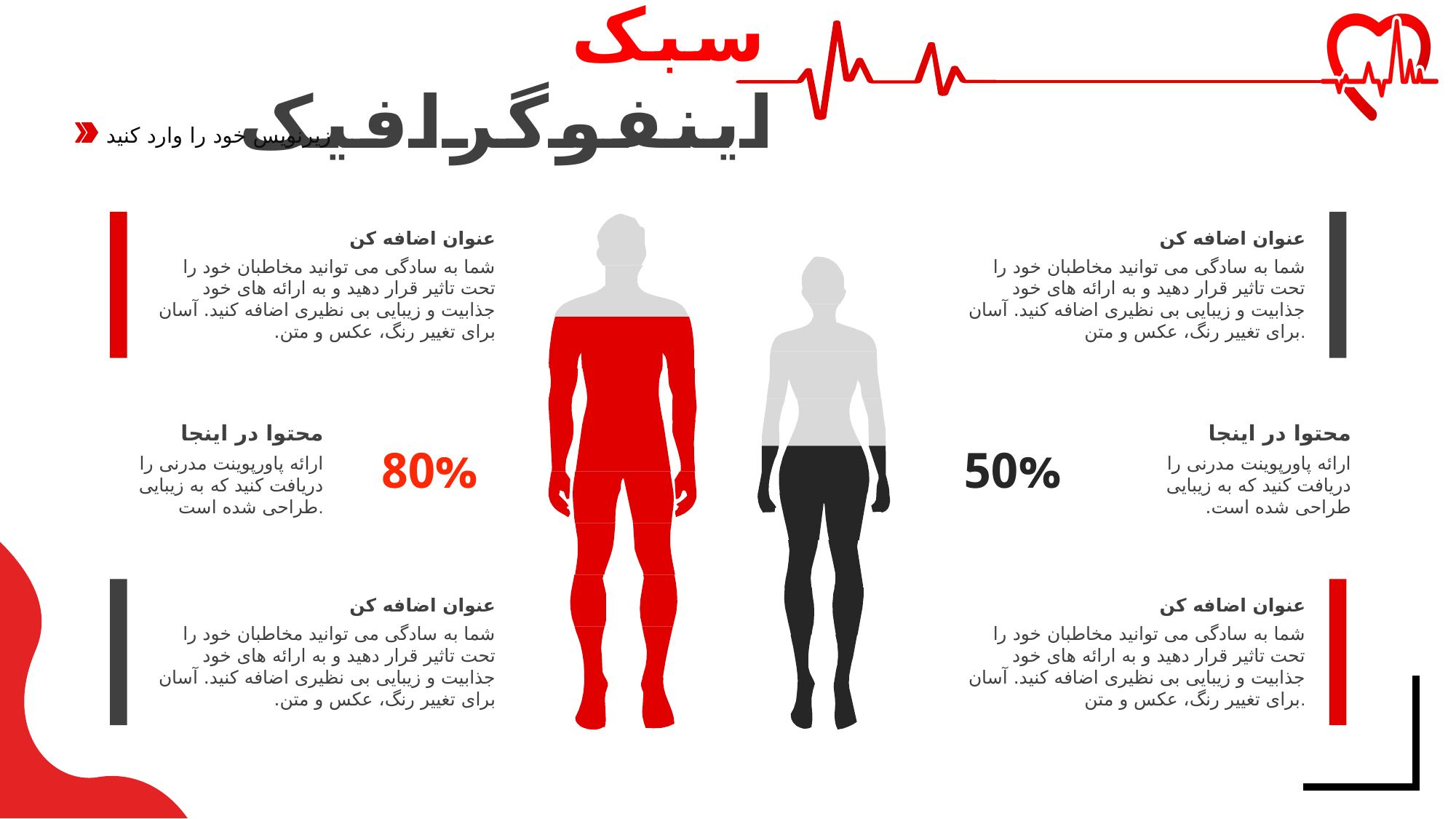

سبک اینفوگرافیک
زیرنویس خود را وارد کنید

عنوان اضافه کن
شما به سادگی می توانید مخاطبان خود را تحت تاثیر قرار دهید و به ارائه های خود جذابیت و زیبایی بی نظیری اضافه کنید. آسان برای تغییر رنگ، عکس و متن.
عنوان اضافه کن
شما به سادگی می توانید مخاطبان خود را تحت تاثیر قرار دهید و به ارائه های خود جذابیت و زیبایی بی نظیری اضافه کنید. آسان برای تغییر رنگ، عکس و متن.

محتوا در اینجا
ارائه پاورپوینت مدرنی را دریافت کنید که به زیبایی طراحی شده است.
محتوا در اینجا
ارائه پاورپوینت مدرنی را دریافت کنید که به زیبایی طراحی شده است.
80%
50%

عنوان اضافه کن
شما به سادگی می توانید مخاطبان خود را تحت تاثیر قرار دهید و به ارائه های خود جذابیت و زیبایی بی نظیری اضافه کنید. آسان برای تغییر رنگ، عکس و متن.
عنوان اضافه کن
شما به سادگی می توانید مخاطبان خود را تحت تاثیر قرار دهید و به ارائه های خود جذابیت و زیبایی بی نظیری اضافه کنید. آسان برای تغییر رنگ، عکس و متن.